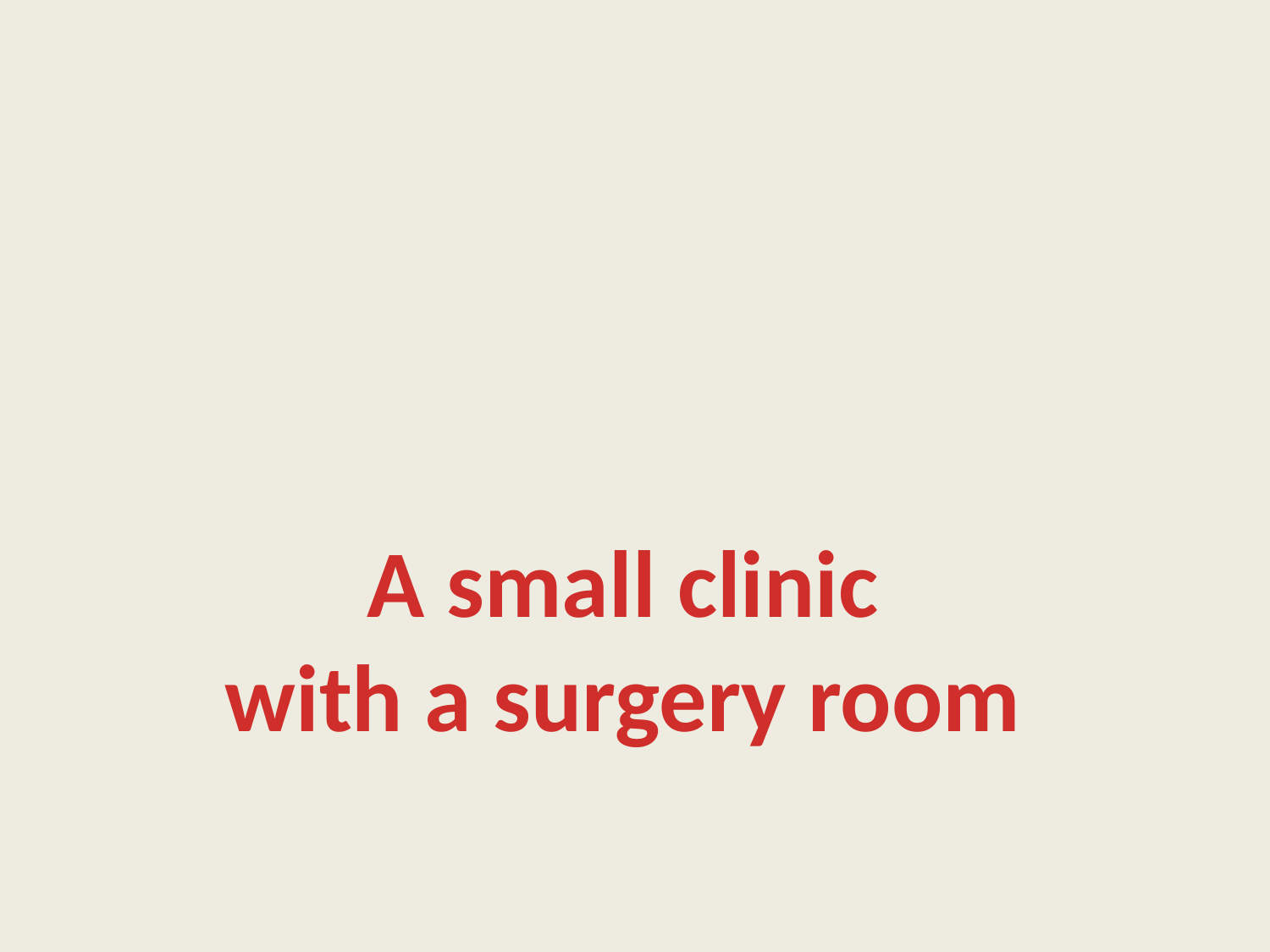

A small clinic
with a surgery room